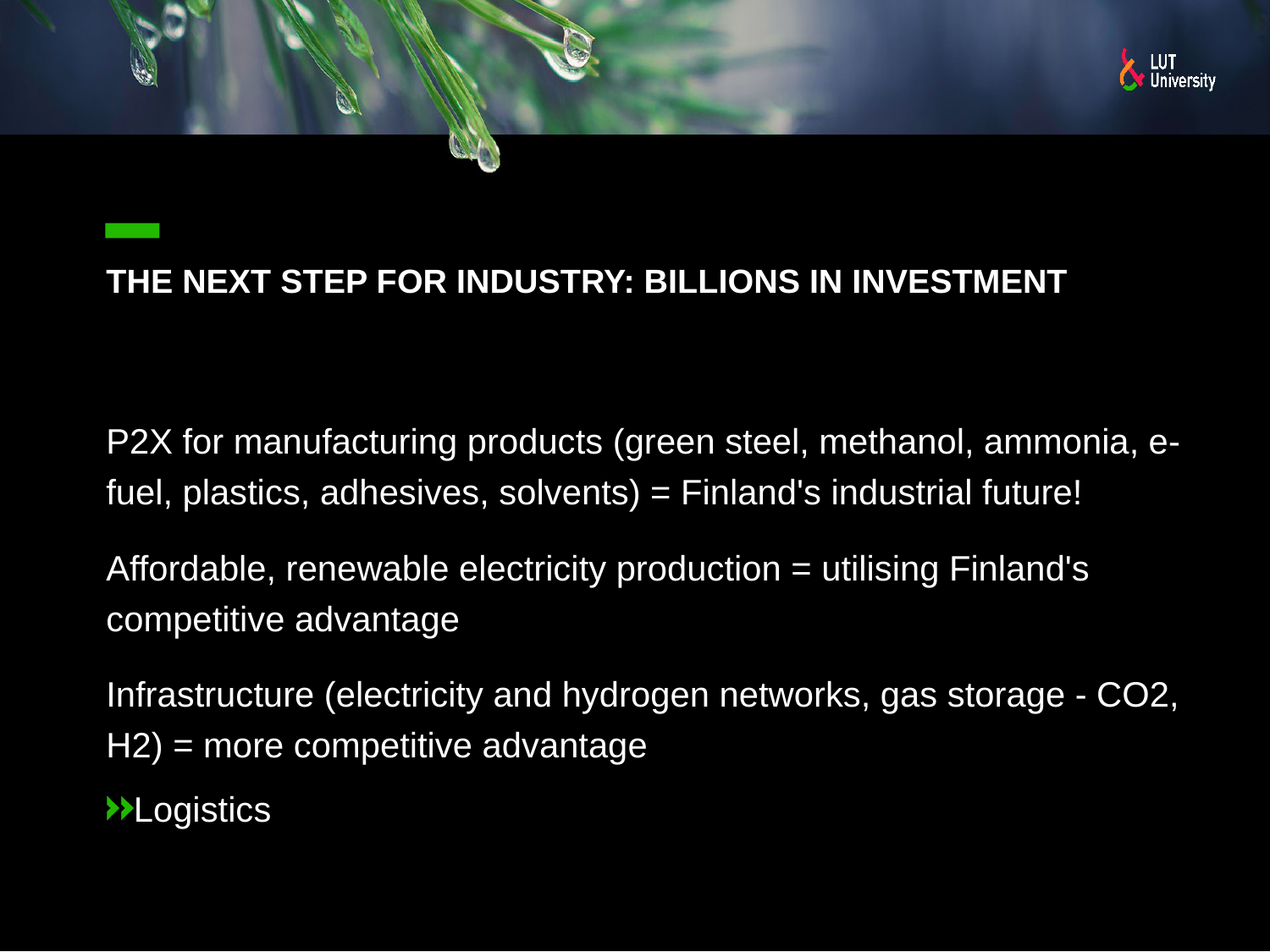

# The next step for industry: billions in investment
P2X for manufacturing products (green steel, methanol, ammonia, e-fuel, plastics, adhesives, solvents) = Finland's industrial future!
Affordable, renewable electricity production = utilising Finland's competitive advantage
Infrastructure (electricity and hydrogen networks, gas storage - CO2, H2) = more competitive advantage
Logistics